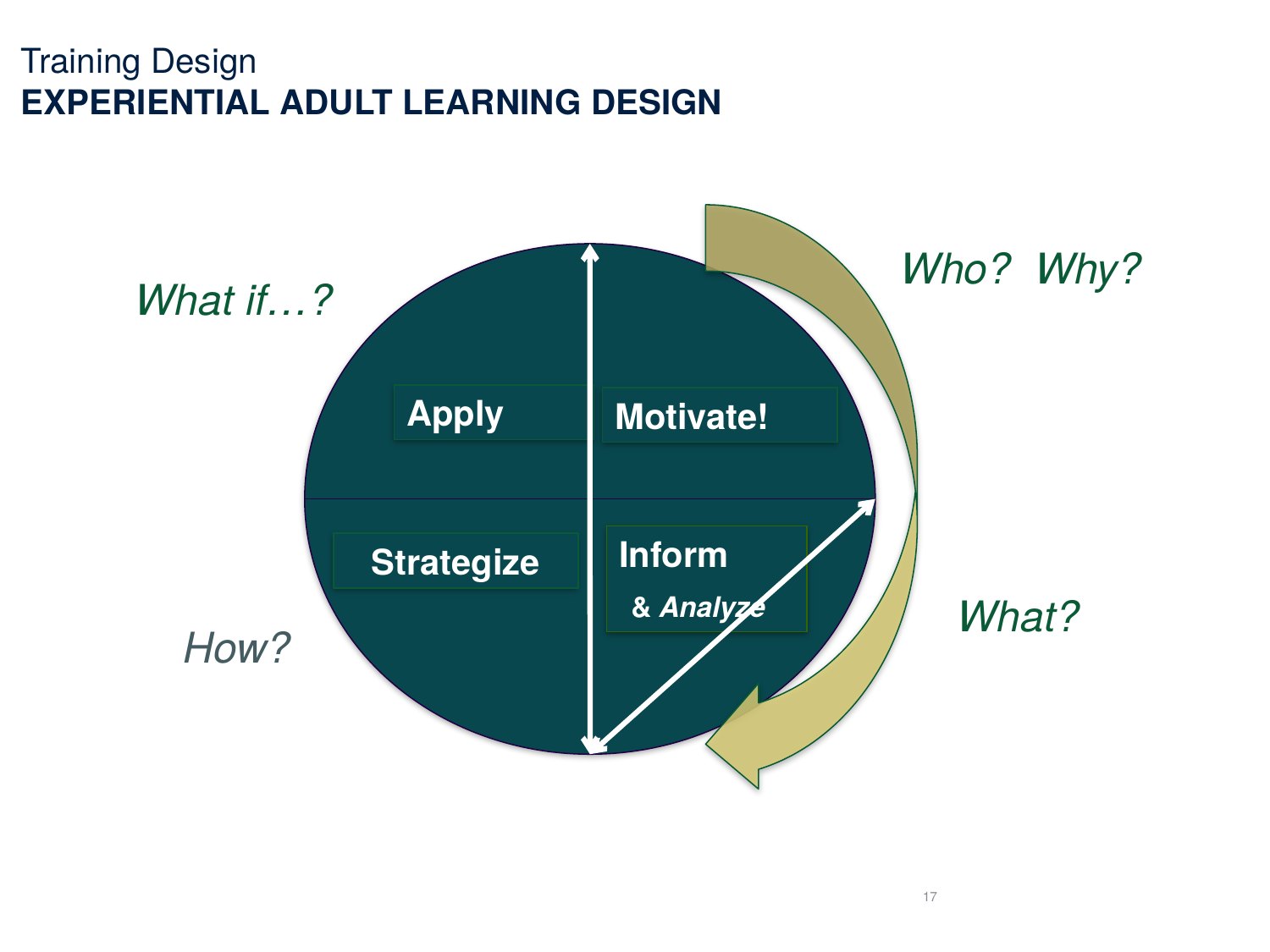

Training Design
Experiential Adult Learning Design

Who?  Why?

Apply
Motivate!
Inform
 & Analyze
Strategize
What if…?
What?
How?
17